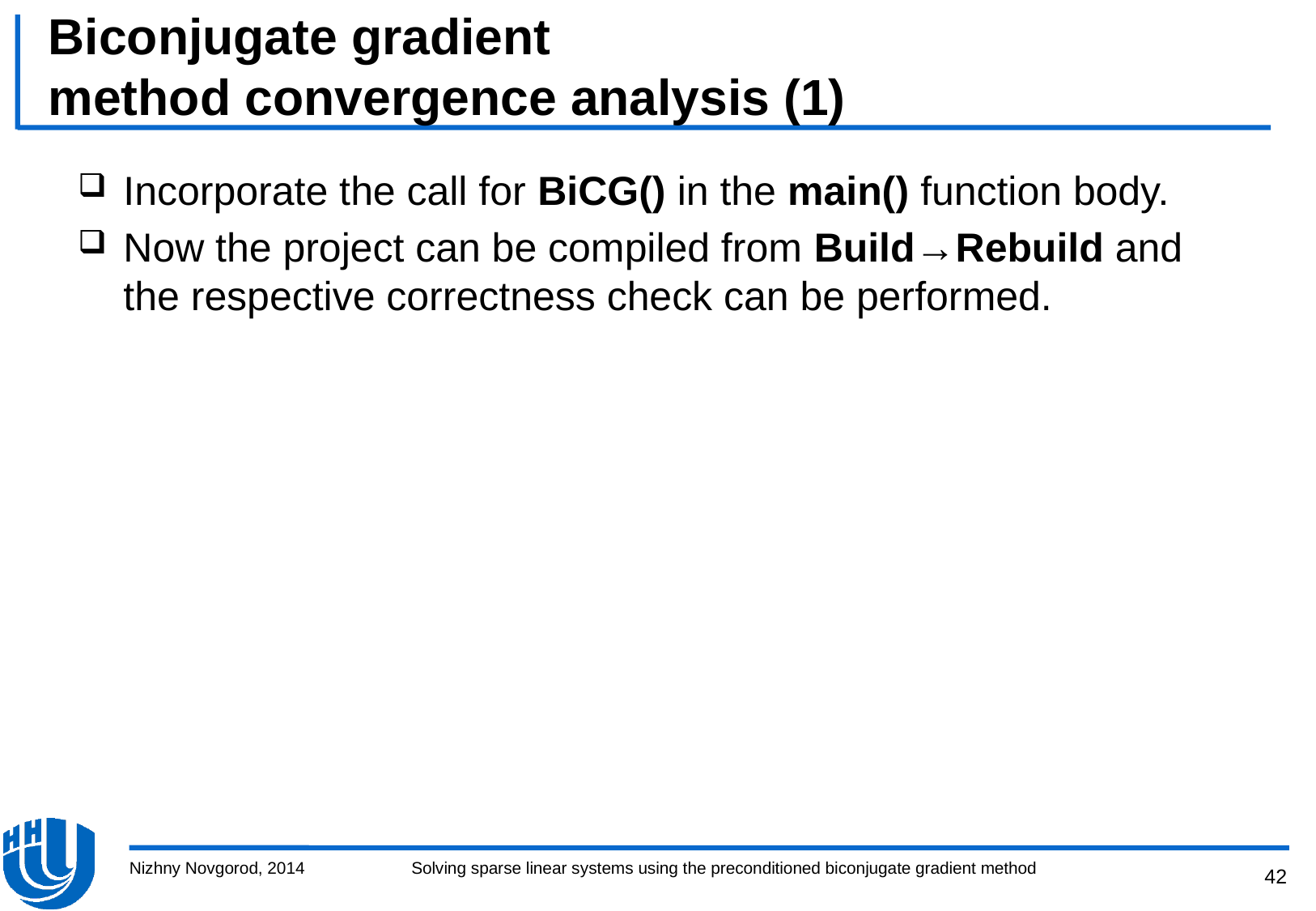

# Biconjugate gradient method convergence analysis (1)
Incorporate the call for BiCG() in the main() function body.
Now the project can be compiled from Build→Rebuild and the respective correctness check can be performed.
Nizhny Novgorod, 2014
Solving sparse linear systems using the preconditioned biconjugate gradient method